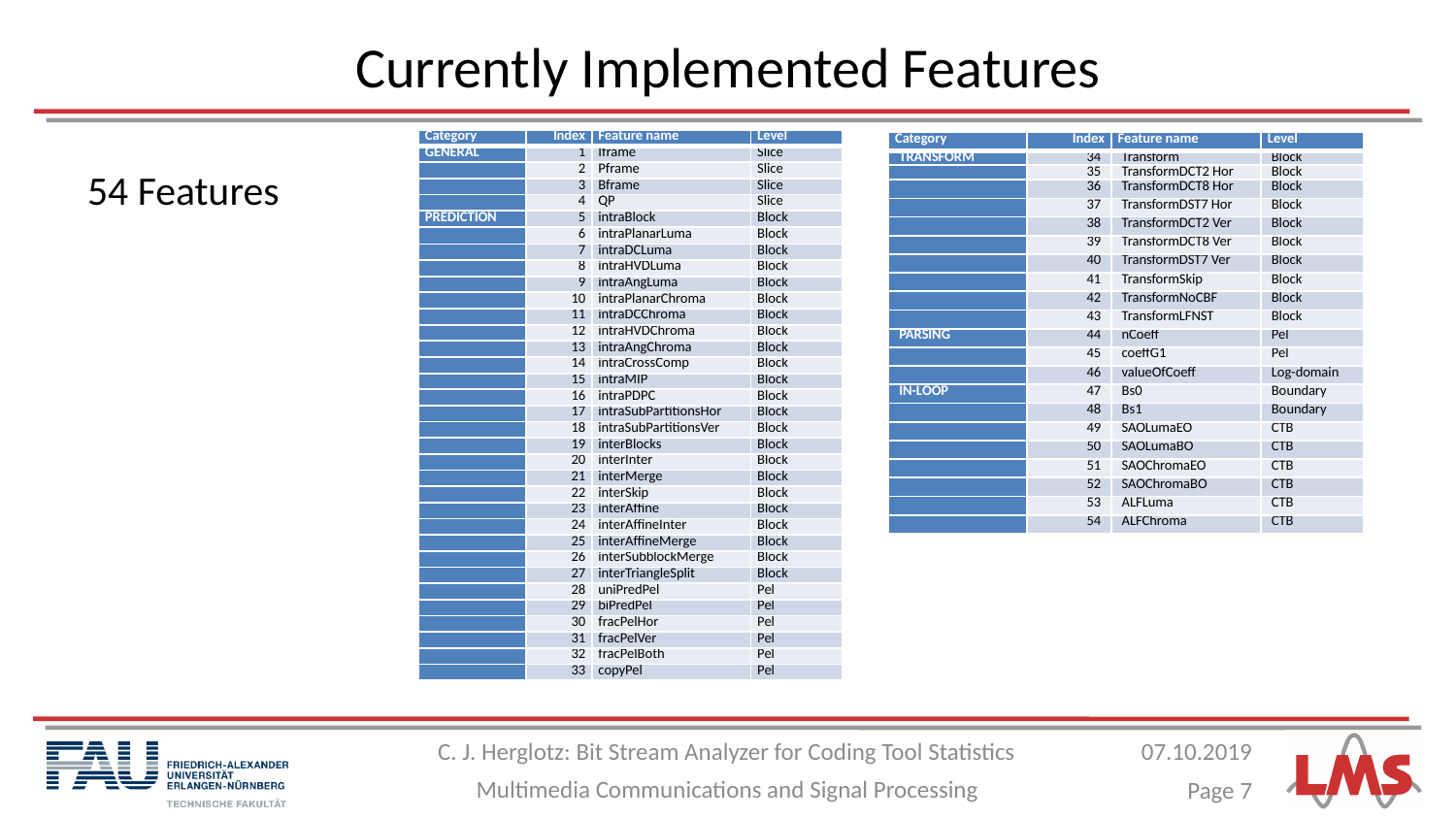

# Currently Implemented Features
| Category | Index | Feature name | Level |
| --- | --- | --- | --- |
| GENERAL | 1 | Iframe | Slice |
|  | 2 | Pframe | Slice |
|  | 3 | Bframe | Slice |
|  | 4 | QP | Slice |
| PREDICTION | 5 | intraBlock | Block |
|  | 6 | intraPlanarLuma | Block |
|  | 7 | intraDCLuma | Block |
|  | 8 | intraHVDLuma | Block |
|  | 9 | intraAngLuma | Block |
|  | 10 | intraPlanarChroma | Block |
|  | 11 | intraDCChroma | Block |
|  | 12 | intraHVDChroma | Block |
|  | 13 | intraAngChroma | Block |
|  | 14 | intraCrossComp | Block |
|  | 15 | intraMIP | Block |
|  | 16 | intraPDPC | Block |
|  | 17 | intraSubPartitionsHor | Block |
|  | 18 | intraSubPartitionsVer | Block |
|  | 19 | interBlocks | Block |
|  | 20 | interInter | Block |
|  | 21 | interMerge | Block |
|  | 22 | interSkip | Block |
|  | 23 | interAffine | Block |
|  | 24 | interAffineInter | Block |
|  | 25 | interAffineMerge | Block |
|  | 26 | interSubblockMerge | Block |
|  | 27 | interTriangleSplit | Block |
|  | 28 | uniPredPel | Pel |
|  | 29 | biPredPel | Pel |
|  | 30 | fracPelHor | Pel |
|  | 31 | fracPelVer | Pel |
|  | 32 | fracPelBoth | Pel |
|  | 33 | copyPel | Pel |
| Category | Index | Feature name | Level |
| --- | --- | --- | --- |
| TRANSFORM | 34 | Transform | Block |
|  | 35 | TransformDCT2 Hor | Block |
|  | 36 | TransformDCT8 Hor | Block |
|  | 37 | TransformDST7 Hor | Block |
|  | 38 | TransformDCT2 Ver | Block |
|  | 39 | TransformDCT8 Ver | Block |
|  | 40 | TransformDST7 Ver | Block |
|  | 41 | TransformSkip | Block |
|  | 42 | TransformNoCBF | Block |
|  | 43 | TransformLFNST | Block |
| PARSING | 44 | nCoeff | Pel |
|  | 45 | coeffG1 | Pel |
|  | 46 | valueOfCoeff | Log-domain |
| IN-LOOP | 47 | Bs0 | Boundary |
|  | 48 | Bs1 | Boundary |
|  | 49 | SAOLumaEO | CTB |
|  | 50 | SAOLumaBO | CTB |
|  | 51 | SAOChromaEO | CTB |
|  | 52 | SAOChromaBO | CTB |
|  | 53 | ALFLuma | CTB |
|  | 54 | ALFChroma | CTB |
54 Features